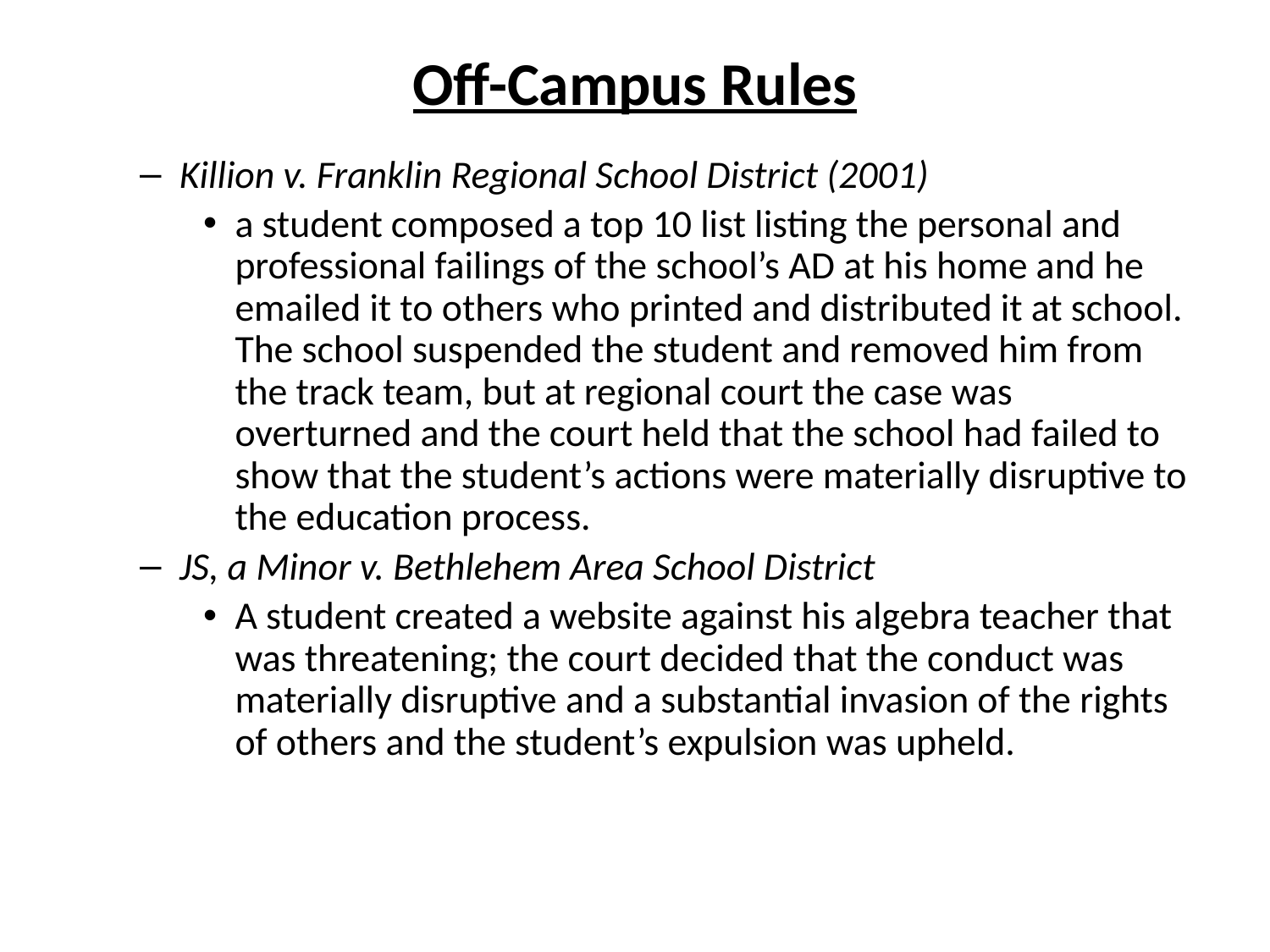

# Off-Campus Rules
Killion v. Franklin Regional School District (2001)
a student composed a top 10 list listing the personal and professional failings of the school’s AD at his home and he emailed it to others who printed and distributed it at school.  The school suspended the student and removed him from the track team, but at regional court the case was overturned and the court held that the school had failed to show that the student’s actions were materially disruptive to the education process.
JS, a Minor v. Bethlehem Area School District
A student created a website against his algebra teacher that was threatening; the court decided that the conduct was materially disruptive and a substantial invasion of the rights of others and the student’s expulsion was upheld.